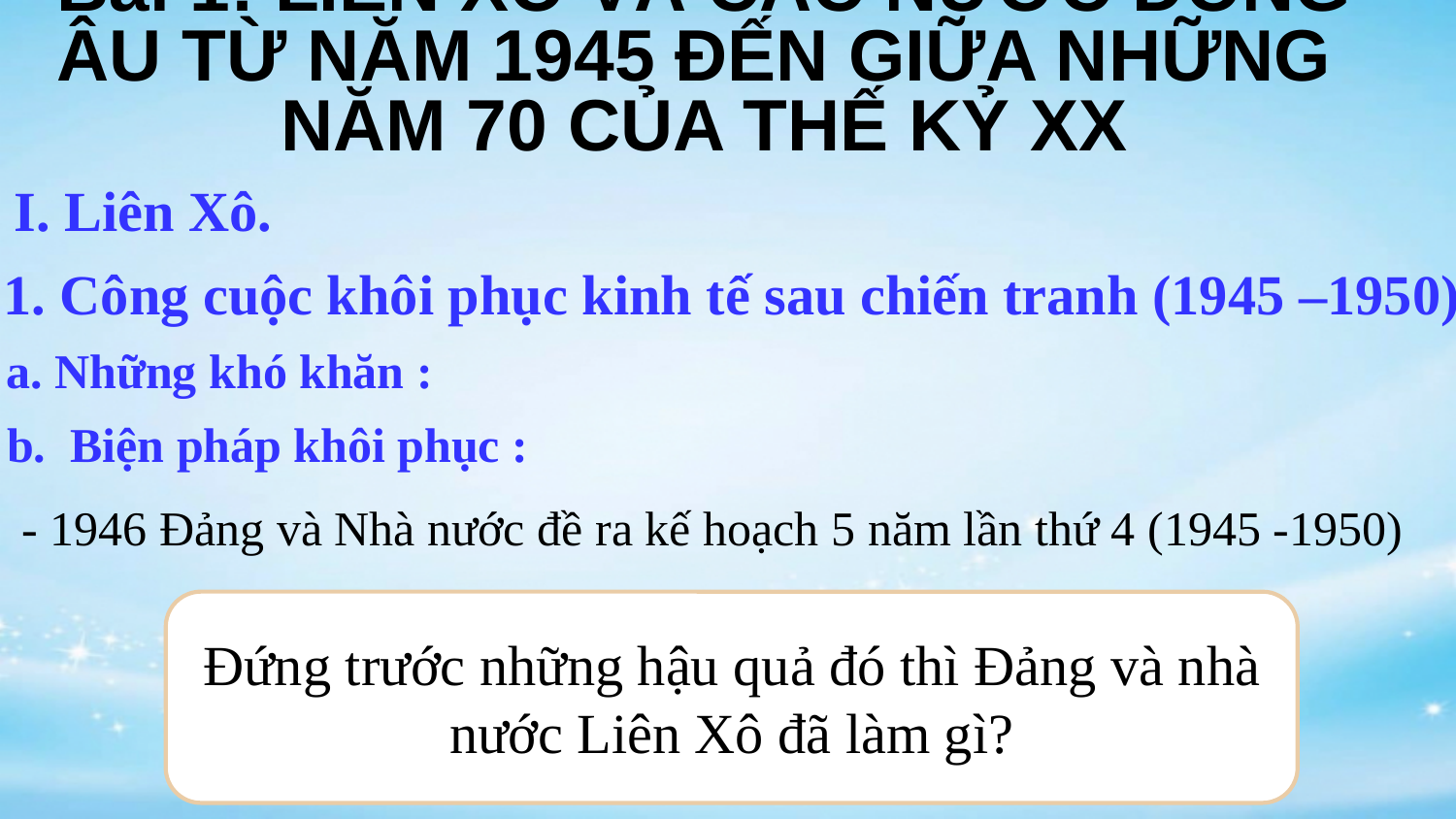

Bài 1: LIÊN XÔ VÀ CÁC NƯỚC ĐÔNG ÂU TỪ NĂM 1945 ĐẾN GIỮA NHỮNG  NĂM 70 CỦA THẾ KỶ XX
I. Liên Xô.
1. Công cuộc khôi phục kinh tế sau chiến tranh (1945 –1950)
a. Những khó khăn :
b.  Biện pháp khôi phục :
- 1946 Đảng và Nhà nước đề ra kế hoạch 5 năm lần thứ 4 (1945 -1950)
Đứng trước những hậu quả đó thì Đảng và nhà nước Liên Xô đã làm gì?